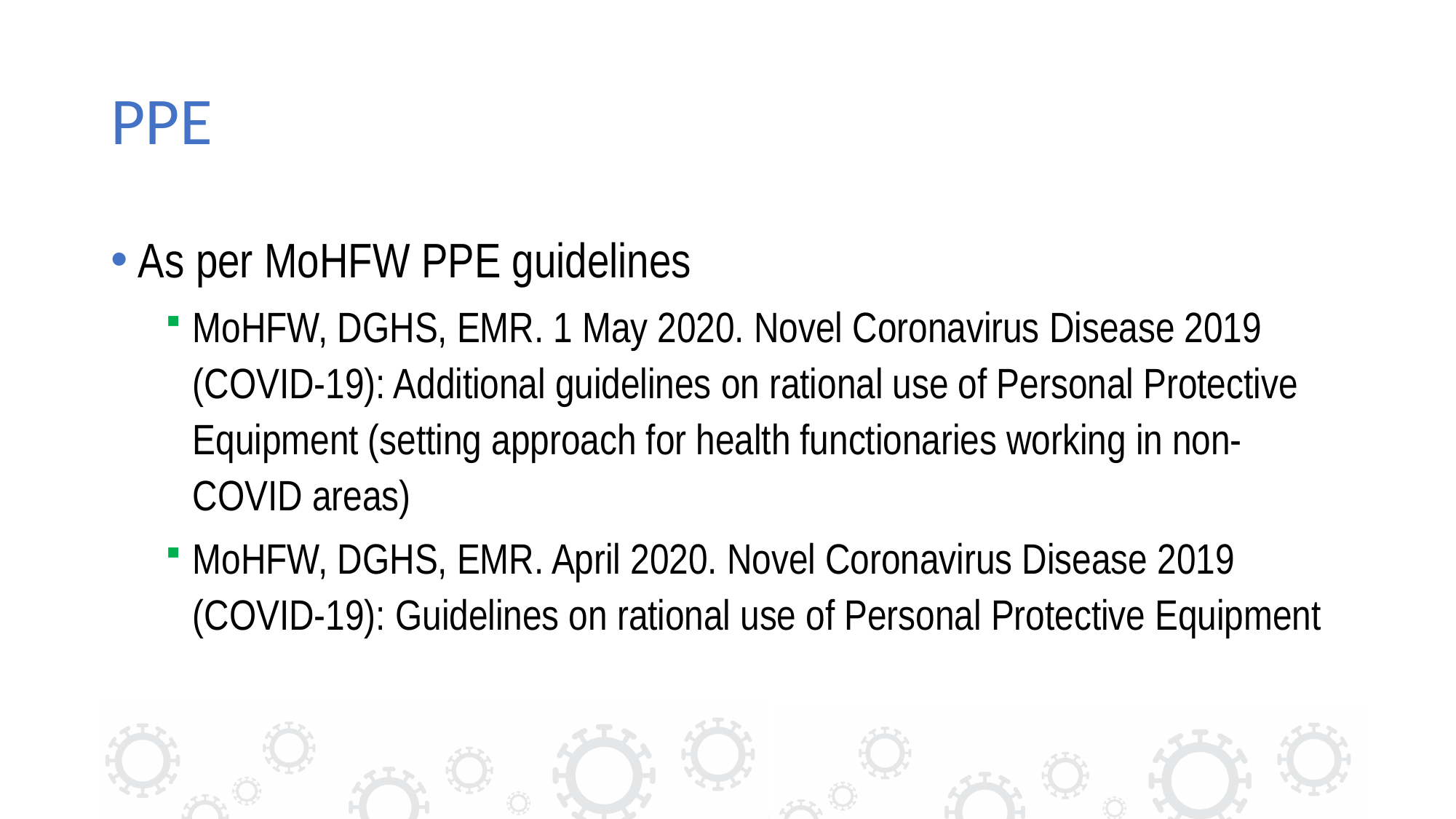

# PPE
As per MoHFW PPE guidelines
MoHFW, DGHS, EMR. 1 May 2020. Novel Coronavirus Disease 2019 (COVID-19): Additional guidelines on rational use of Personal Protective Equipment (setting approach for health functionaries working in non-COVID areas)
MoHFW, DGHS, EMR. April 2020. Novel Coronavirus Disease 2019 (COVID-19): Guidelines on rational use of Personal Protective Equipment